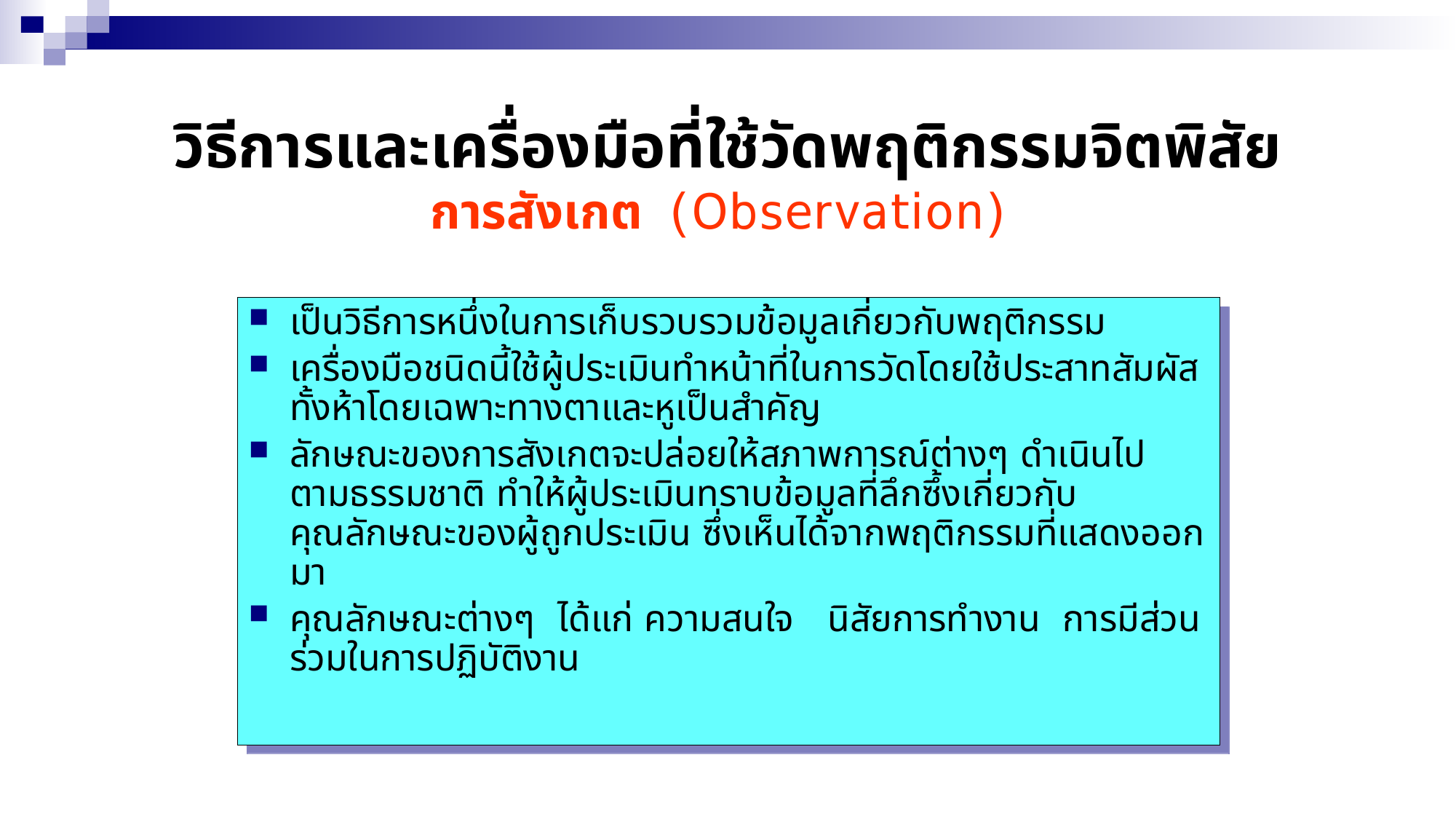

# วิธีการและเครื่องมือที่ใช้วัดพฤติกรรมจิตพิสัย การสังเกต  (Observation)
เป็นวิธีการหนึ่งในการเก็บรวบรวมข้อมูลเกี่ยวกับพฤติกรรม
เครื่องมือชนิดนี้ใช้ผู้ประเมินทำหน้าที่ในการวัดโดยใช้ประสาทสัมผัสทั้งห้าโดยเฉพาะทางตาและหูเป็นสำคัญ
ลักษณะของการสังเกตจะปล่อยให้สภาพการณ์ต่างๆ ดำเนินไป ตามธรรมชาติ ทำให้ผู้ประเมินทราบข้อมูลที่ลึกซึ้งเกี่ยวกับคุณลักษณะของผู้ถูกประเมิน ซึ่งเห็นได้จากพฤติกรรมที่แสดงออกมา
คุณลักษณะต่างๆ  ได้แก่ ความสนใจ   นิสัยการทำงาน  การมีส่วนร่วมในการปฏิบัติงาน